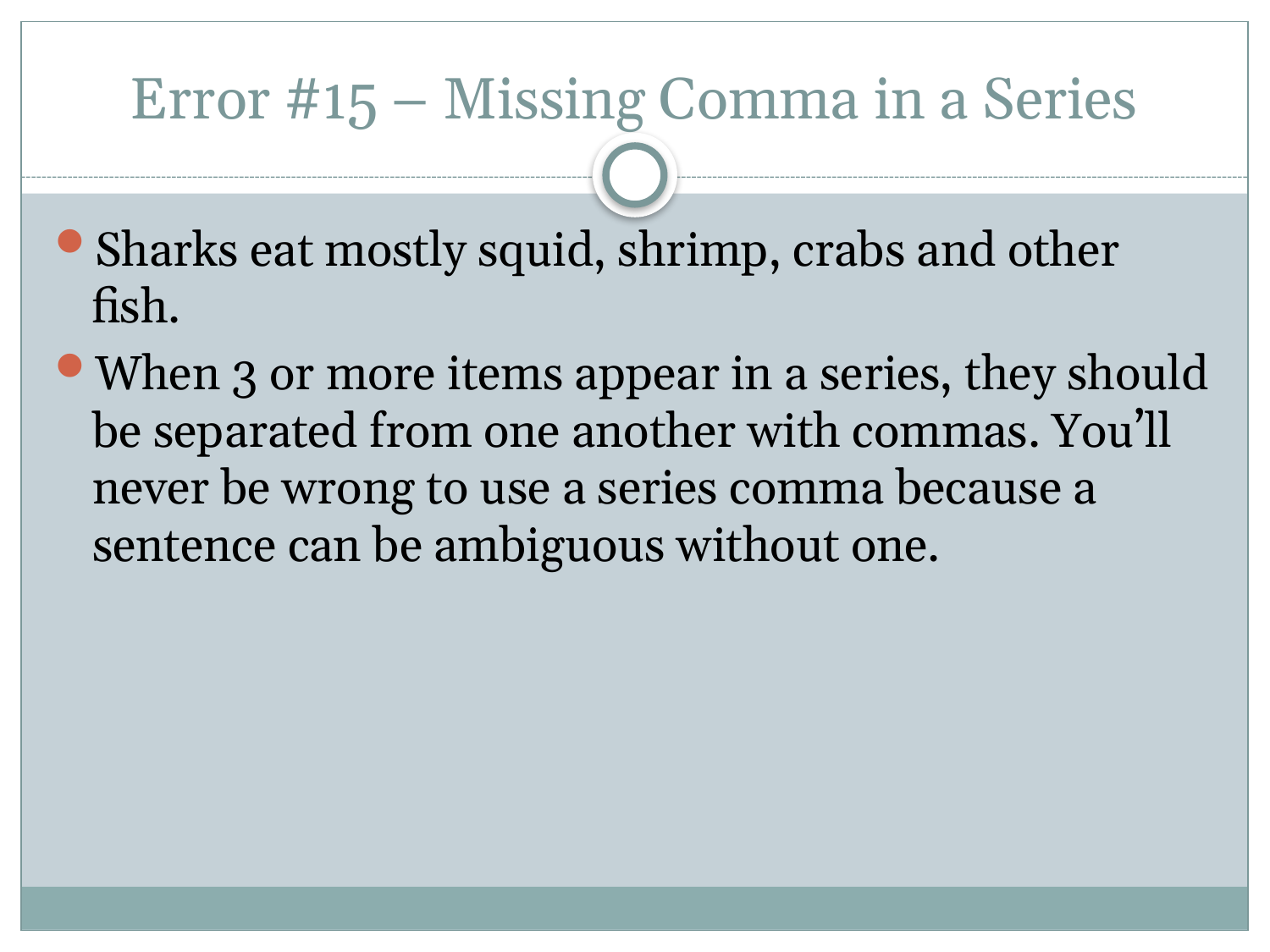

# Error #15 – Missing Comma in a Series
Sharks eat mostly squid, shrimp, crabs and other fish.
When 3 or more items appear in a series, they should be separated from one another with commas. You’ll never be wrong to use a series comma because a sentence can be ambiguous without one.